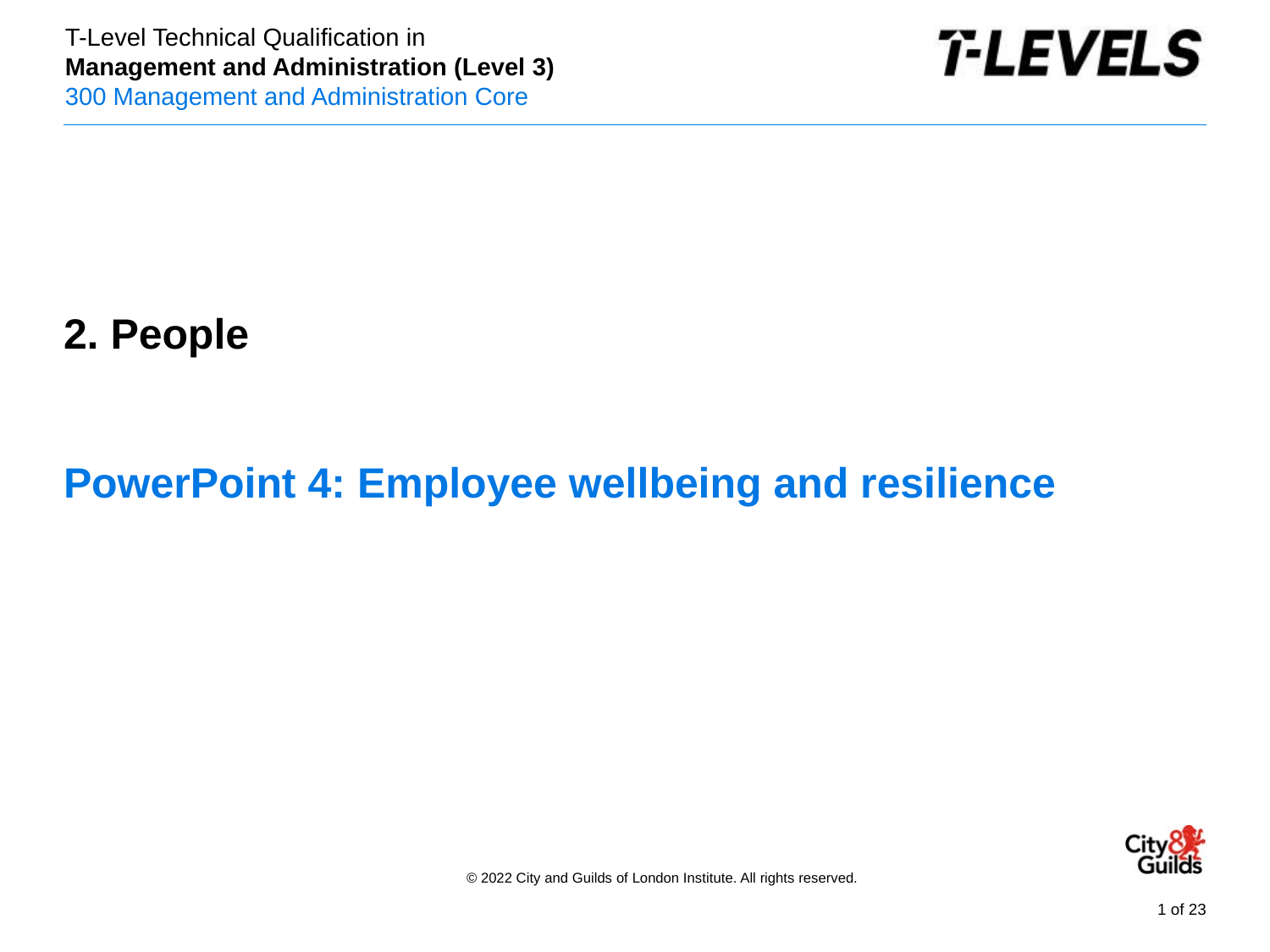

PowerPoint presentation
2. People
# PowerPoint 4: Employee wellbeing and resilience